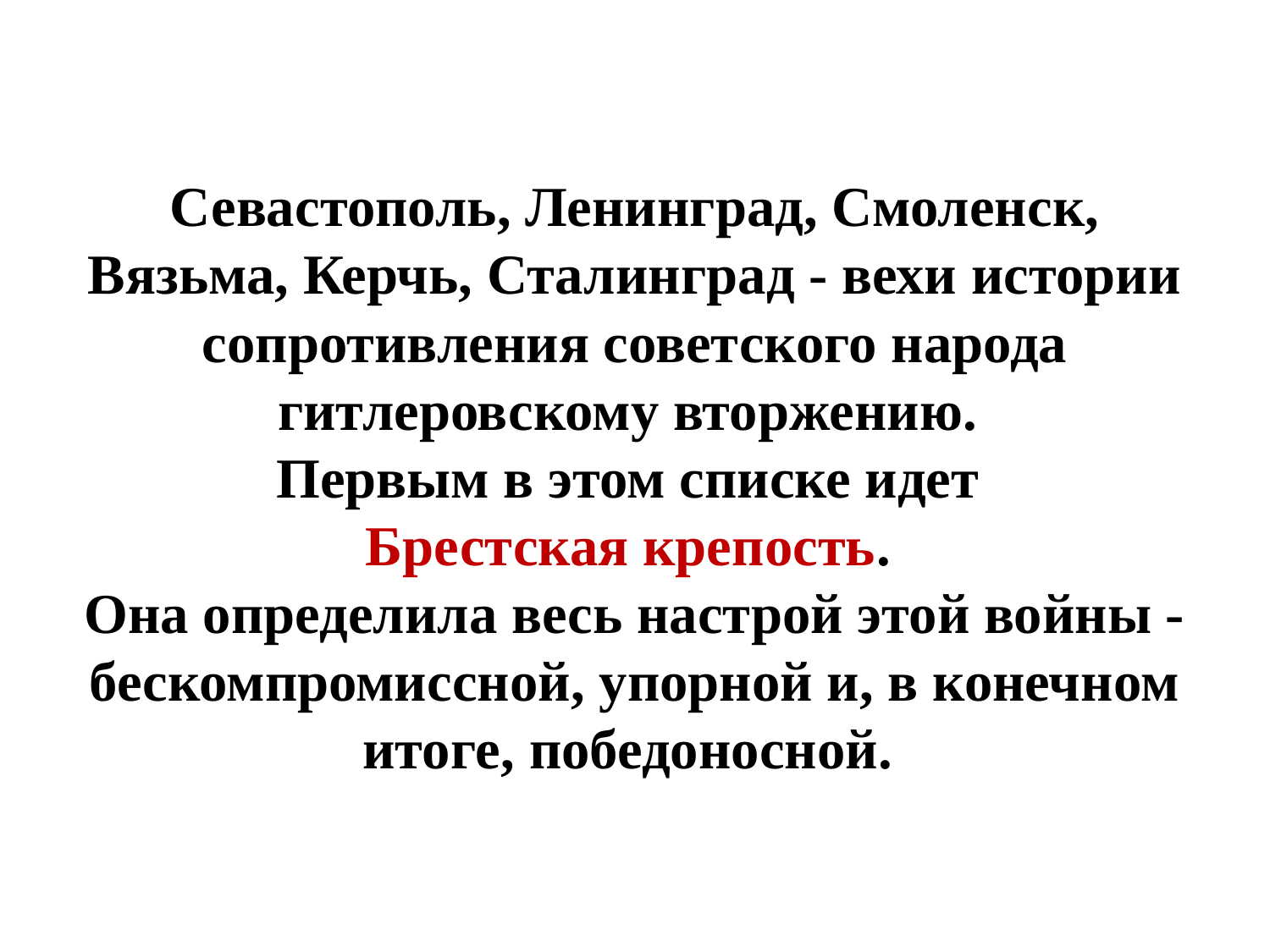

# Севастополь, Ленинград, Смоленск, Вязьма, Керчь, Сталинград - вехи истории сопротивления советского народа гитлеровскому вторжению. Первым в этом списке идет Брестская крепость. Она определила весь настрой этой войны - бескомпромиссной, упорной и, в конечном итоге, победоносной.